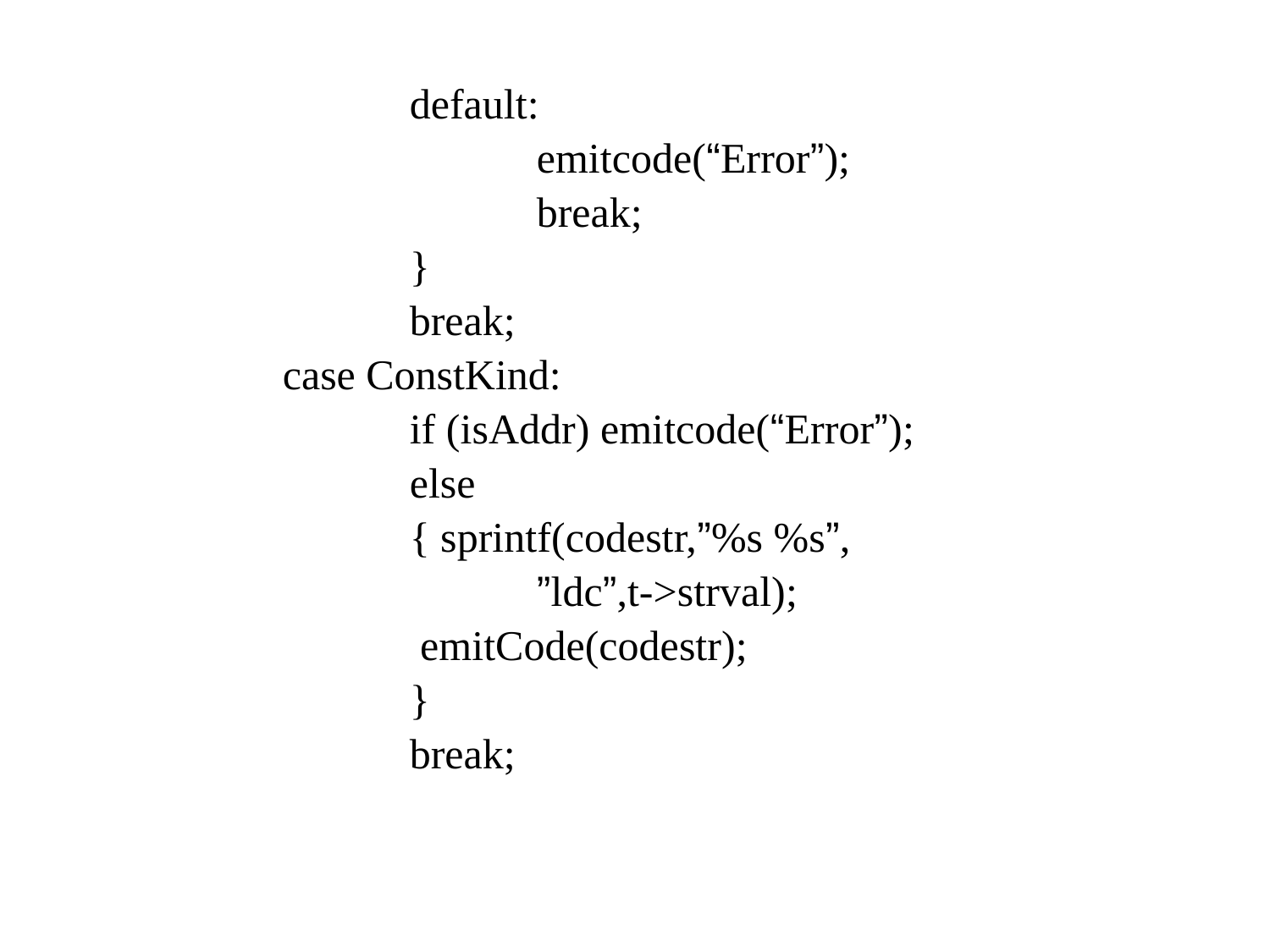

default:
				emitcode(“Error”);
				break;
			}
			break;
		case ConstKind:
			if (isAddr) emitcode(“Error”);
			else
			{ sprintf(codestr,”%s %s”,
				”ldc”,t->strval);
			 emitCode(codestr);
			}
			break;